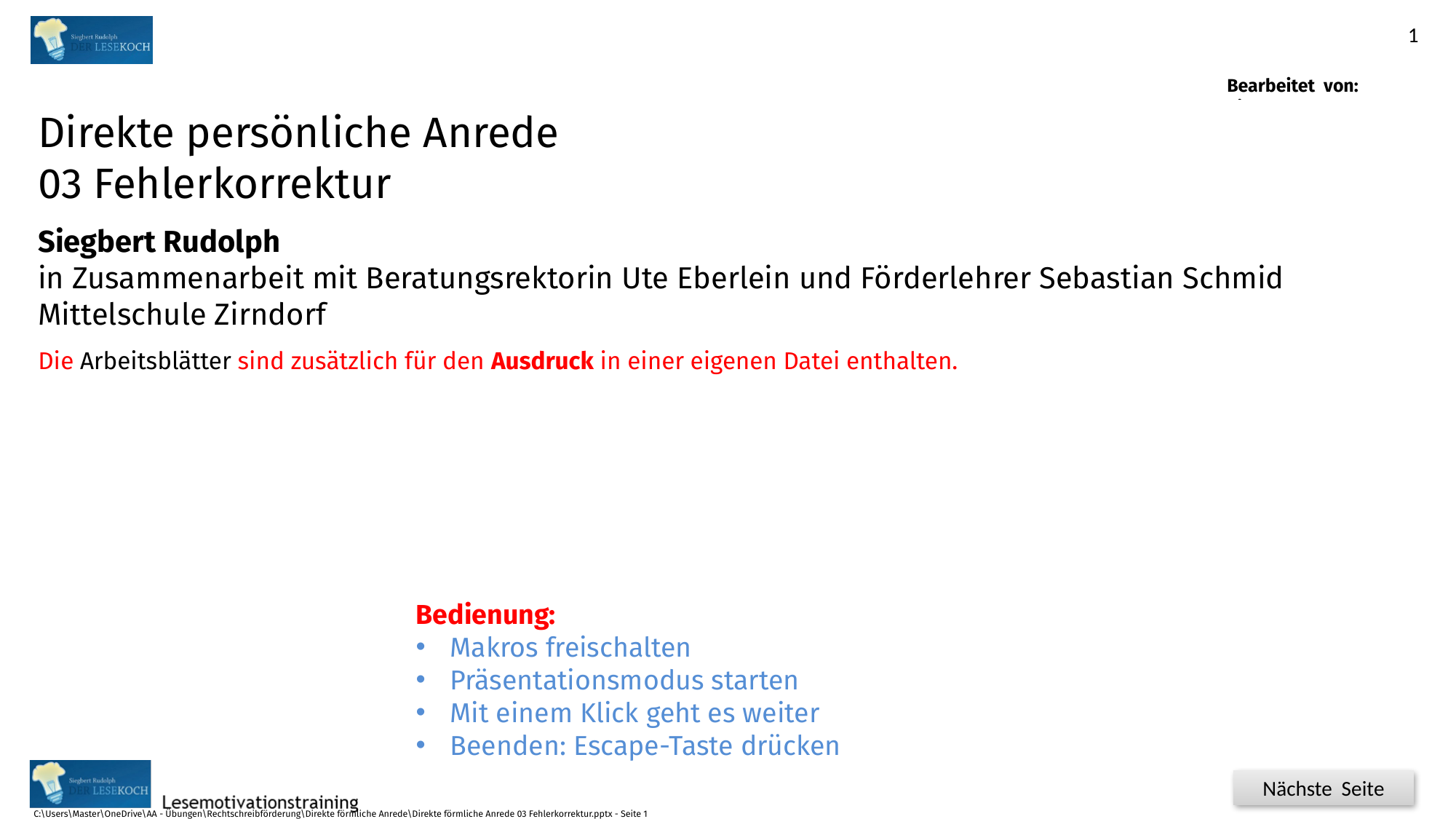

1
Bearbeitet  von:
Siegbert  Rudolph

Direkte persönliche Anrede
03 Fehlerkorrektur

Siegbert Rudolph
in Zusammenarbeit mit Beratungsrektorin Ute Eberlein und Förderlehrer Sebastian Schmid
Mittelschule Zirndorf

Die Arbeitsblätter sind zusätzlich für den Ausdruck in einer eigenen Datei enthalten.

Schule 5
C:\Users\Master\OneDrive\AA - Übungen\Rechtschreibförderung\Direkte förmliche Anrede\Direkte förmliche Anrede 03 Fehlerkorrektur.pptx - Seite 1